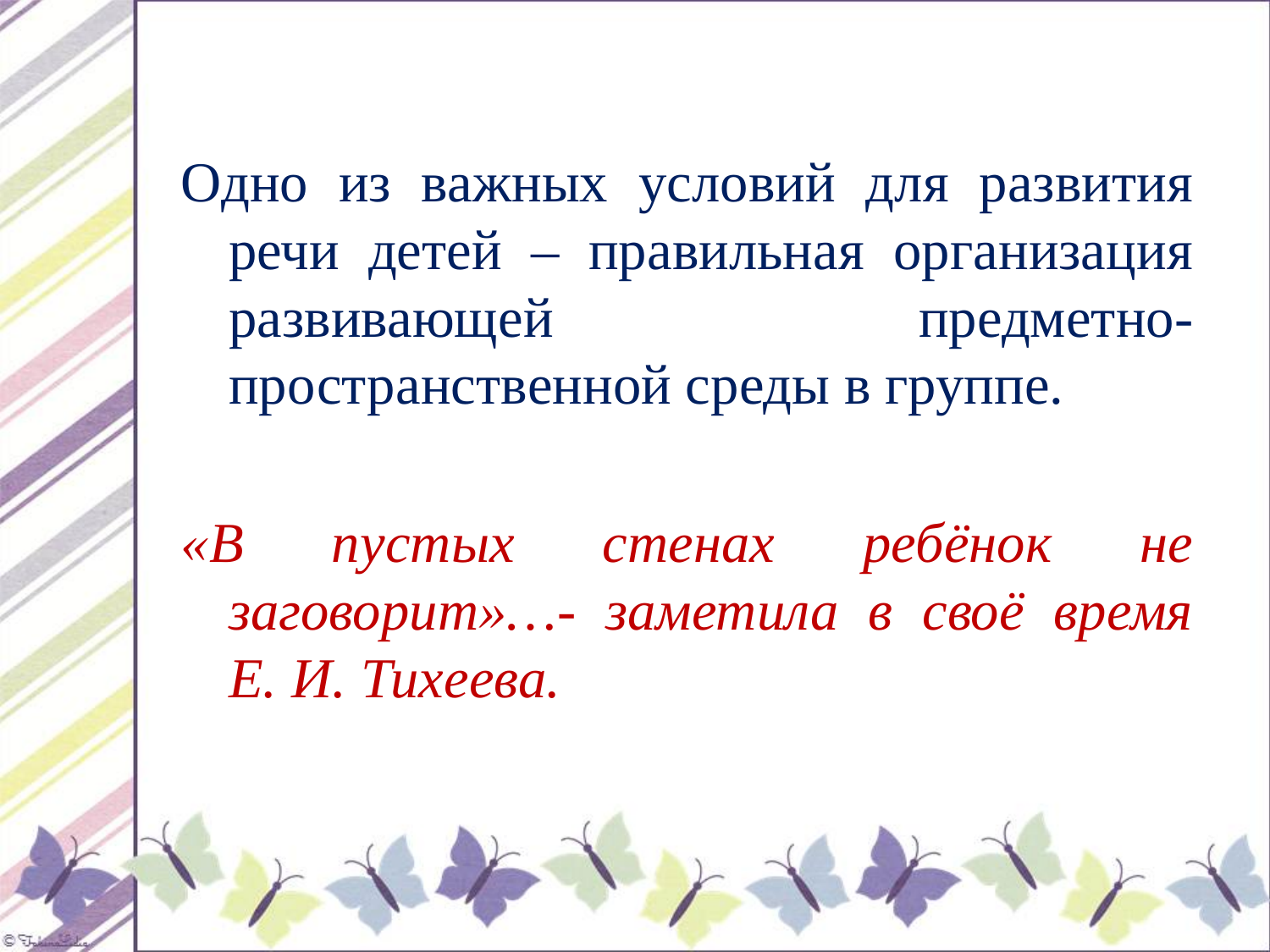

Одно из важных условий для развития речи детей – правильная организация развивающей предметно-пространственной среды в группе.

«В пустых стенах ребёнок не заговорит»…- заметила в своё время Е. И. Тихеева.